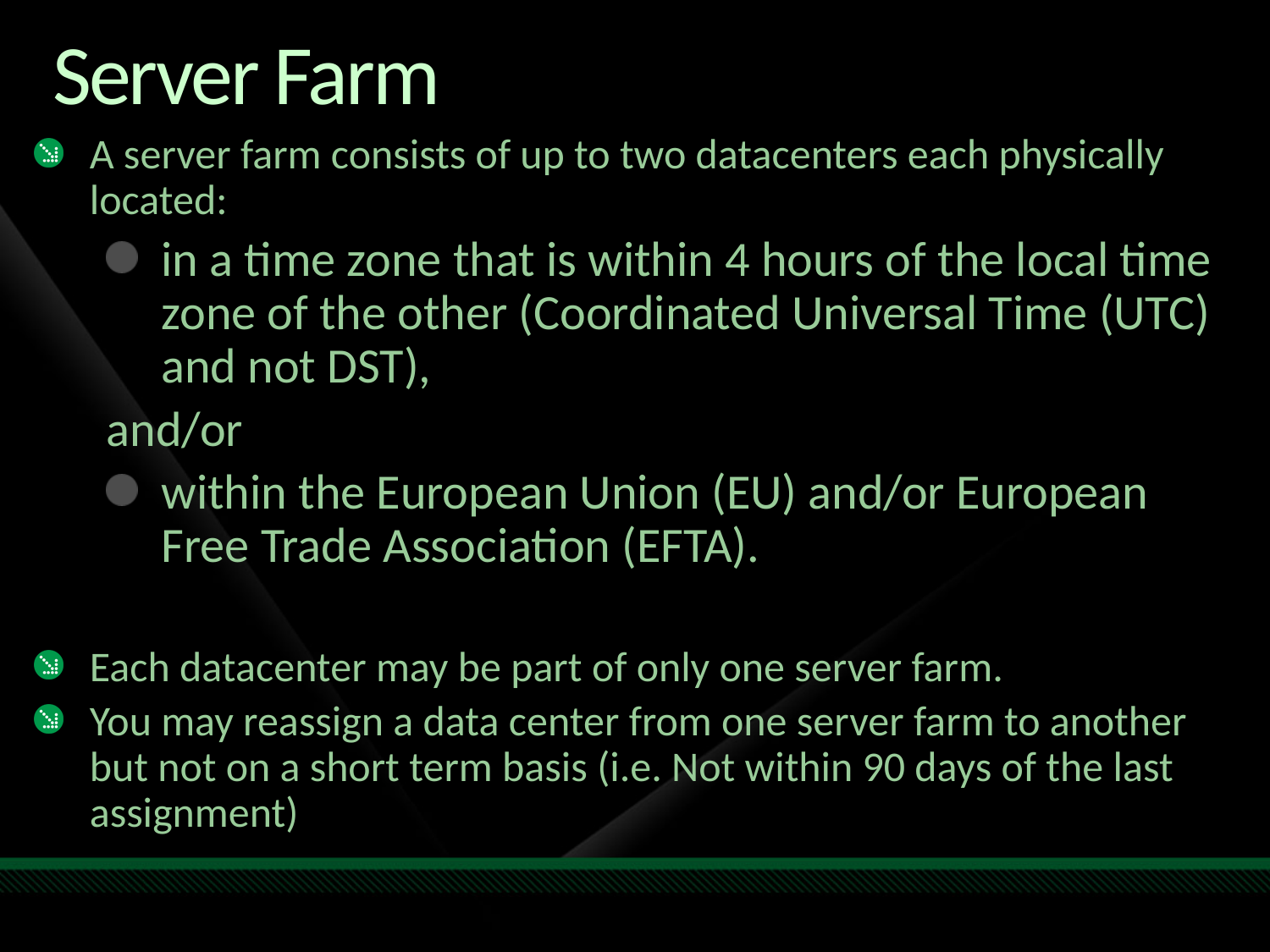

# Server Farm

A server farm consists of up to two datacenters each physically located:
in a time zone that is within 4 hours of the local time zone of the other (Coordinated Universal Time (UTC) and not DST),
and/or
within the European Union (EU) and/or European Free Trade Association (EFTA).

Each datacenter may be part of only one server farm.
You may reassign a data center from one server farm to another but not on a short term basis (i.e. Not within 90 days of the last assignment)